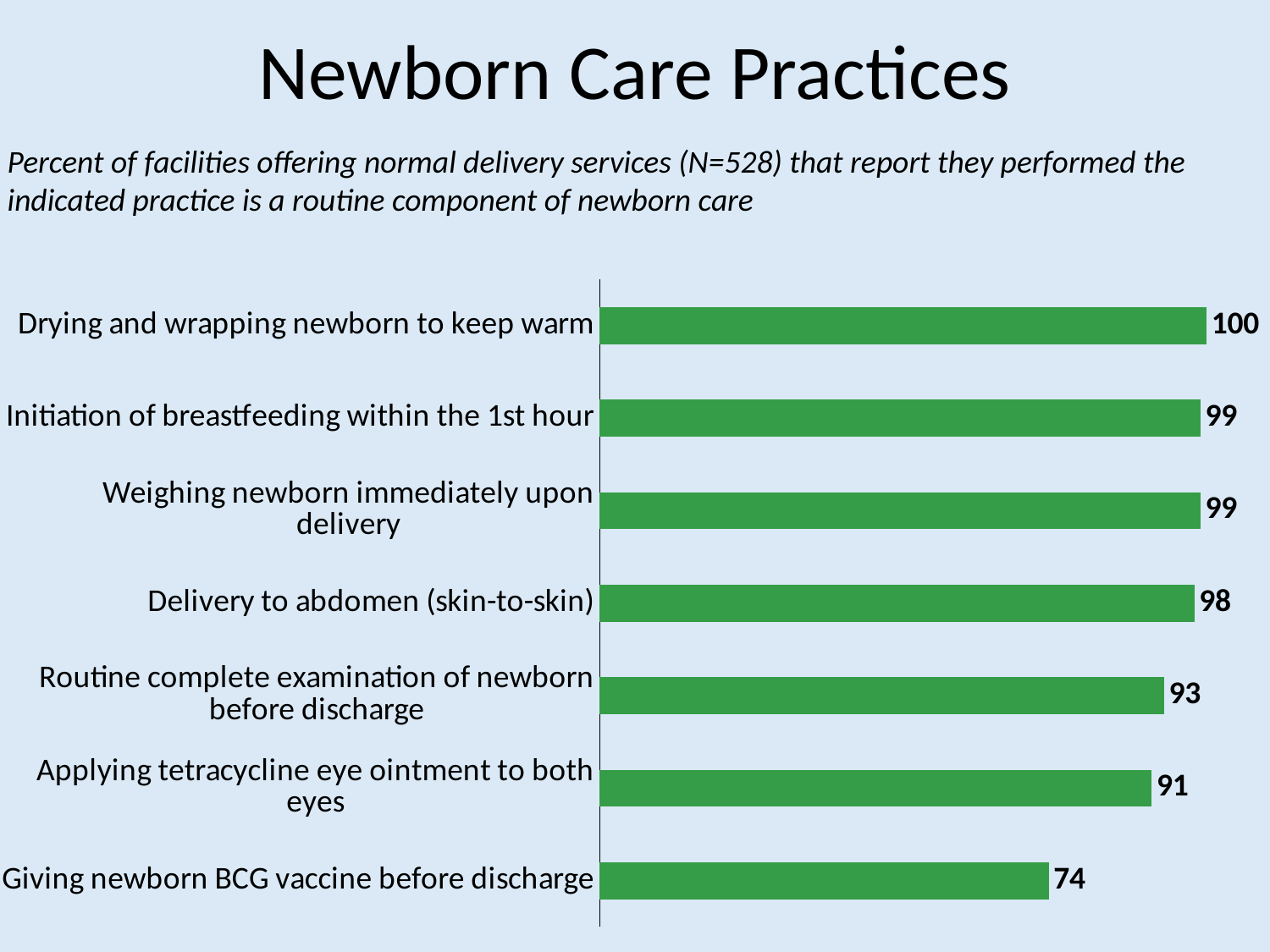

# Newborn Care Practices
Percent of facilities offering normal delivery services (N=528) that report they performed the indicated practice is a routine component of newborn care

### Chart

| Category | Series 1 |
|---|---|
| Giving newborn BCG vaccine before discharge | 74.0 |
| Applying tetracycline eye ointment to both eyes | 91.0 |
| Routine complete examination of newborn before discharge | 93.0 |
| Delivery to abdomen (skin-to-skin) | 98.0 |
| Weighing newborn immediately upon delivery | 99.0 |
| Initiation of breastfeeding within the 1st hour | 99.0 |
| Drying and wrapping newborn to keep warm | 100.0 |